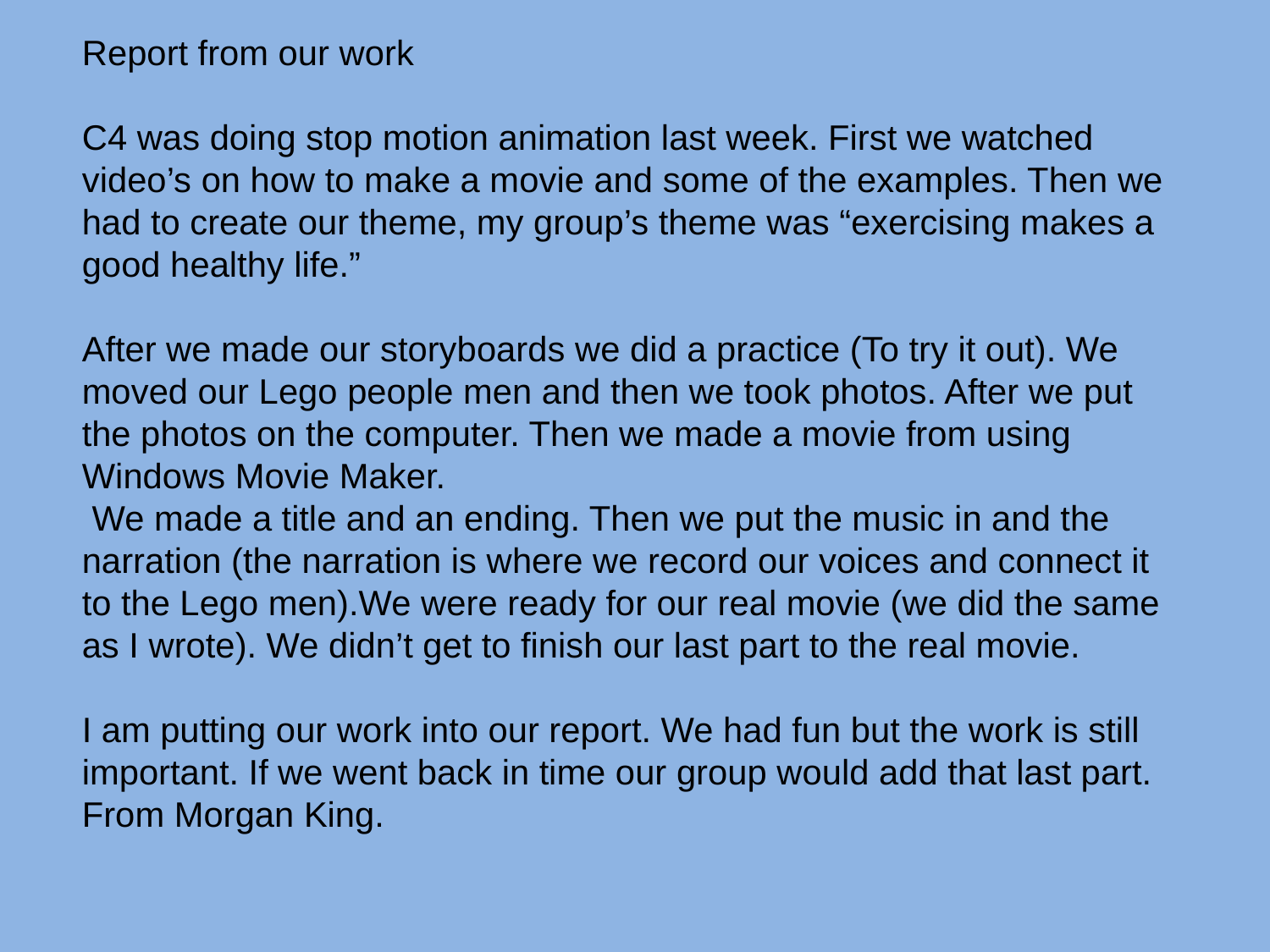

Report from our work
C4 was doing stop motion animation last week. First we watched video’s on how to make a movie and some of the examples. Then we had to create our theme, my group’s theme was “exercising makes a good healthy life.”
After we made our storyboards we did a practice (To try it out). We moved our Lego people men and then we took photos. After we put the photos on the computer. Then we made a movie from using Windows Movie Maker.
 We made a title and an ending. Then we put the music in and the narration (the narration is where we record our voices and connect it to the Lego men).We were ready for our real movie (we did the same as I wrote). We didn’t get to finish our last part to the real movie.
I am putting our work into our report. We had fun but the work is still important. If we went back in time our group would add that last part.
From Morgan King.